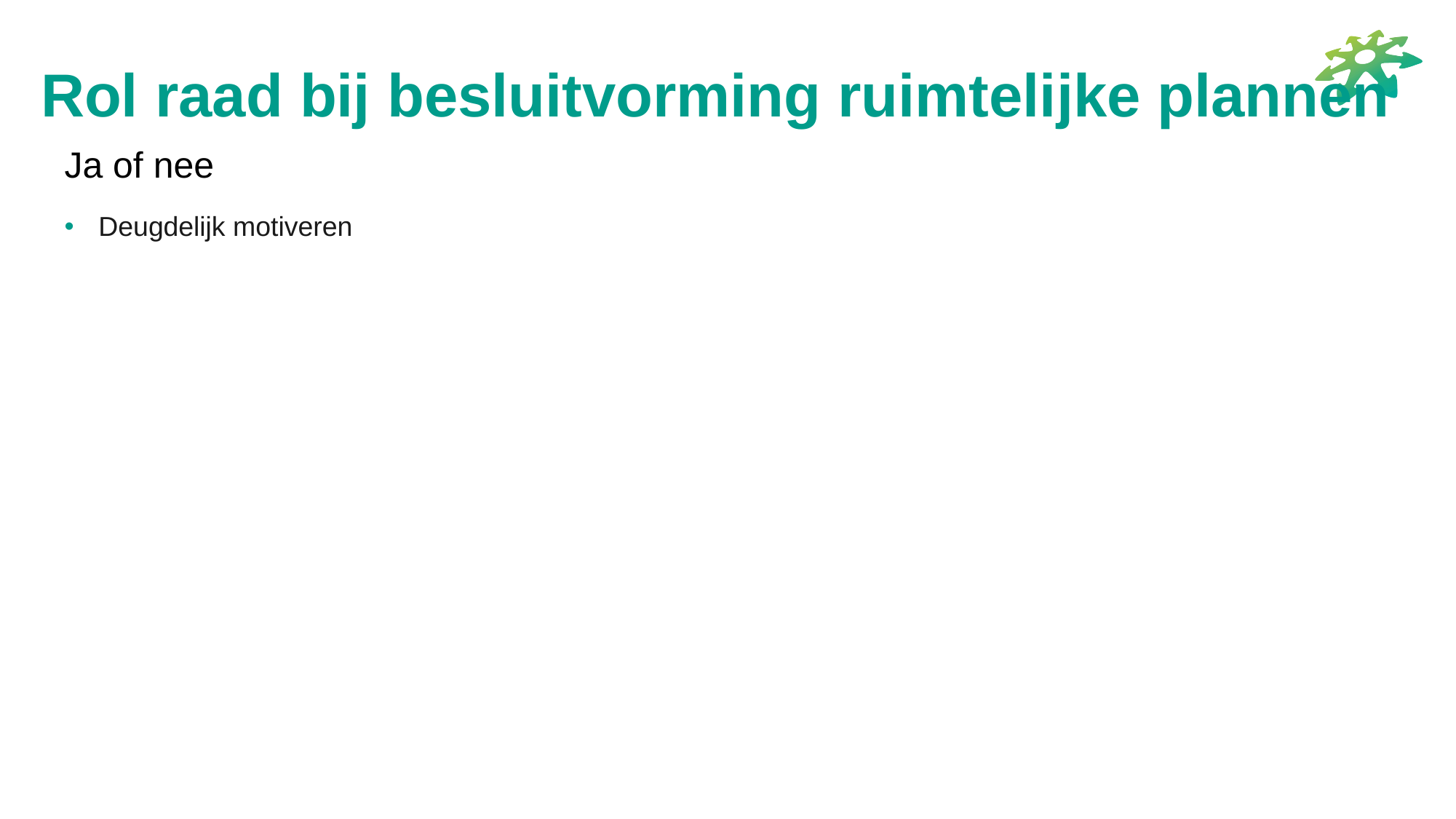

Rol raad bij besluitvorming ruimtelijke plannen
Ja of nee
Deugdelijk motiveren